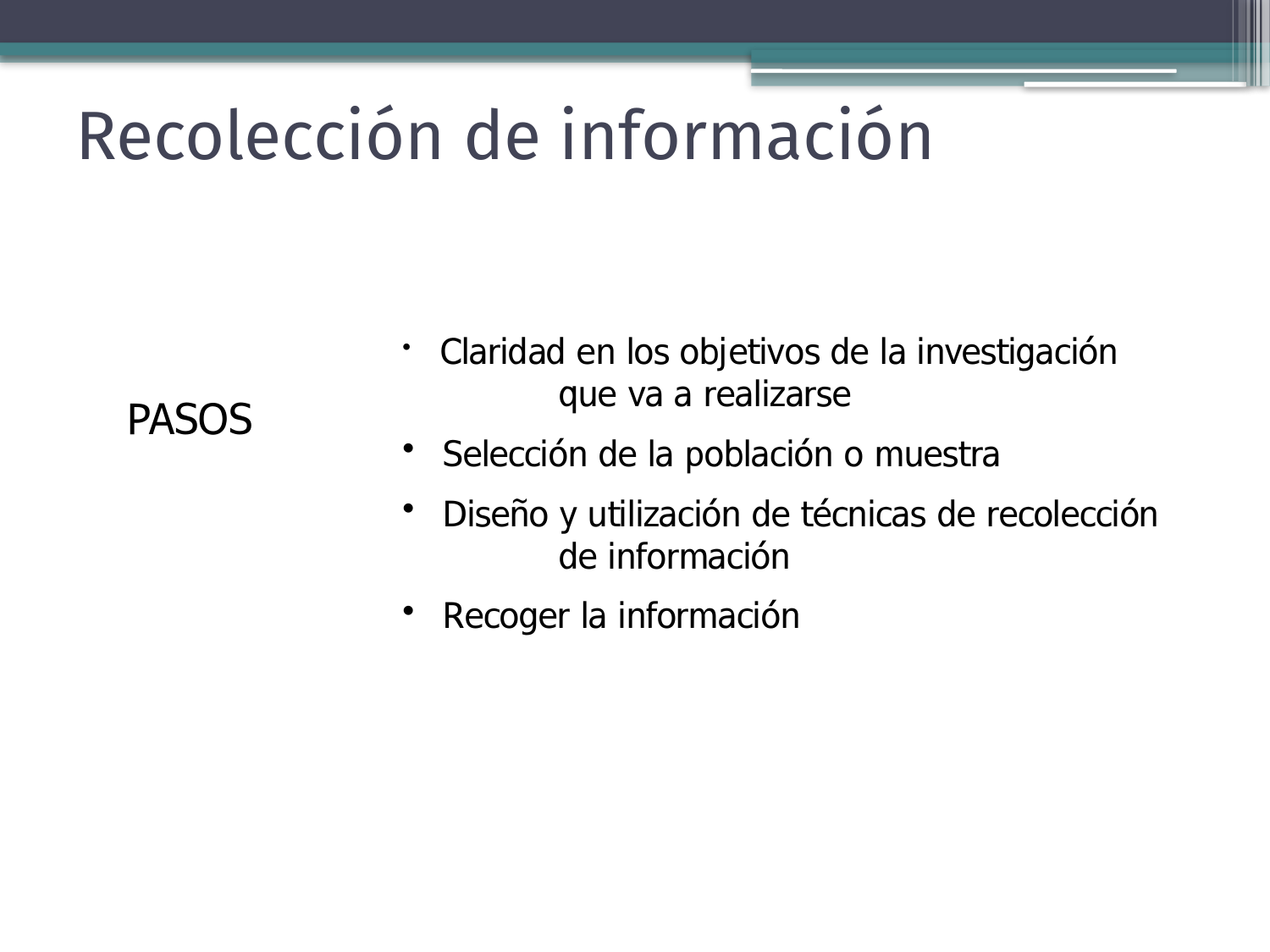

# Recolección de información
 Claridad en los objetivos de la investigación 	que va a realizarse
 Selección de la población o muestra
 Diseño y utilización de técnicas de recolección 	de información
 Recoger la información
PASOS